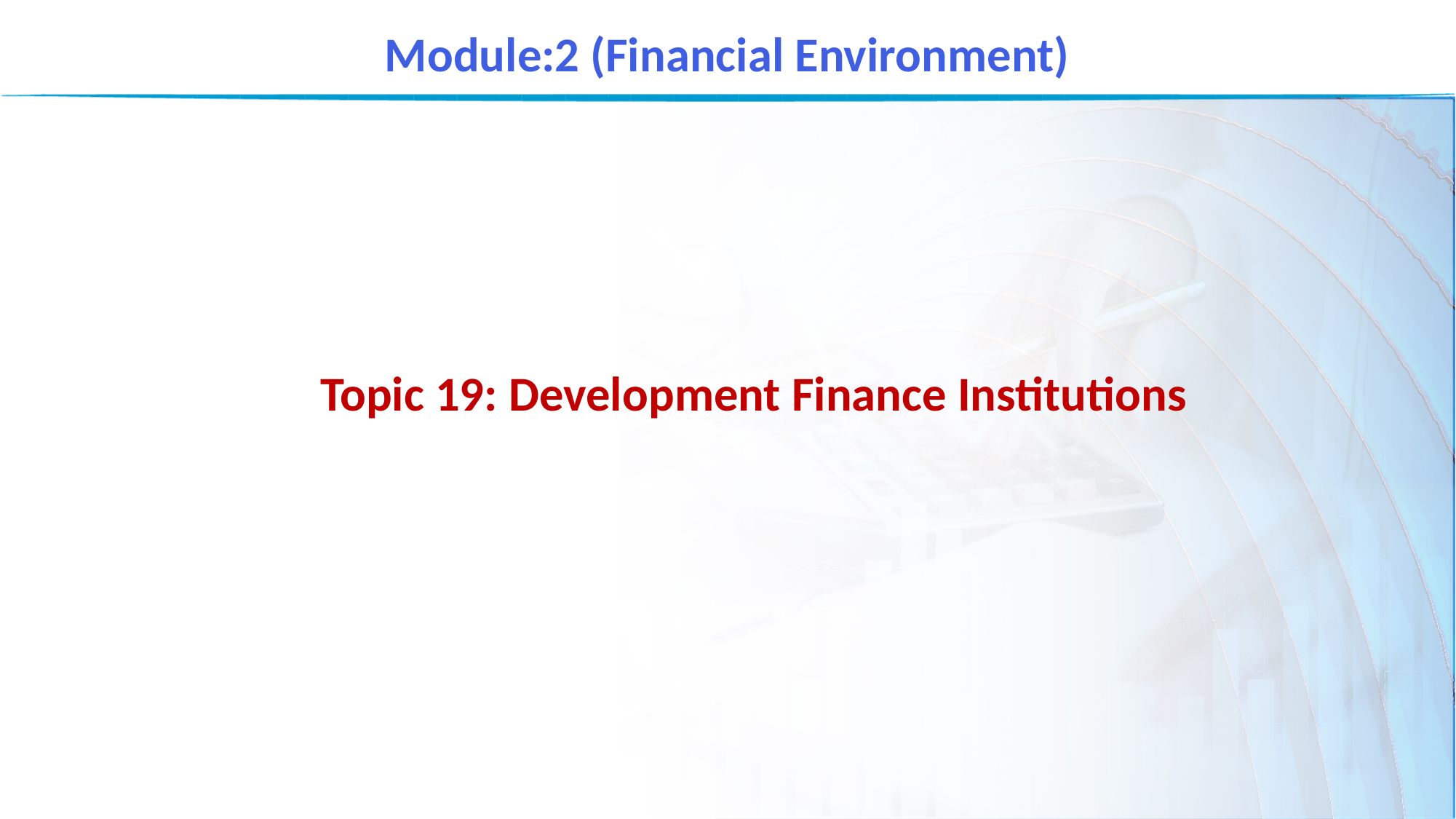

Module:2 (Financial Environment)
Topic 19: Development Finance Institutions